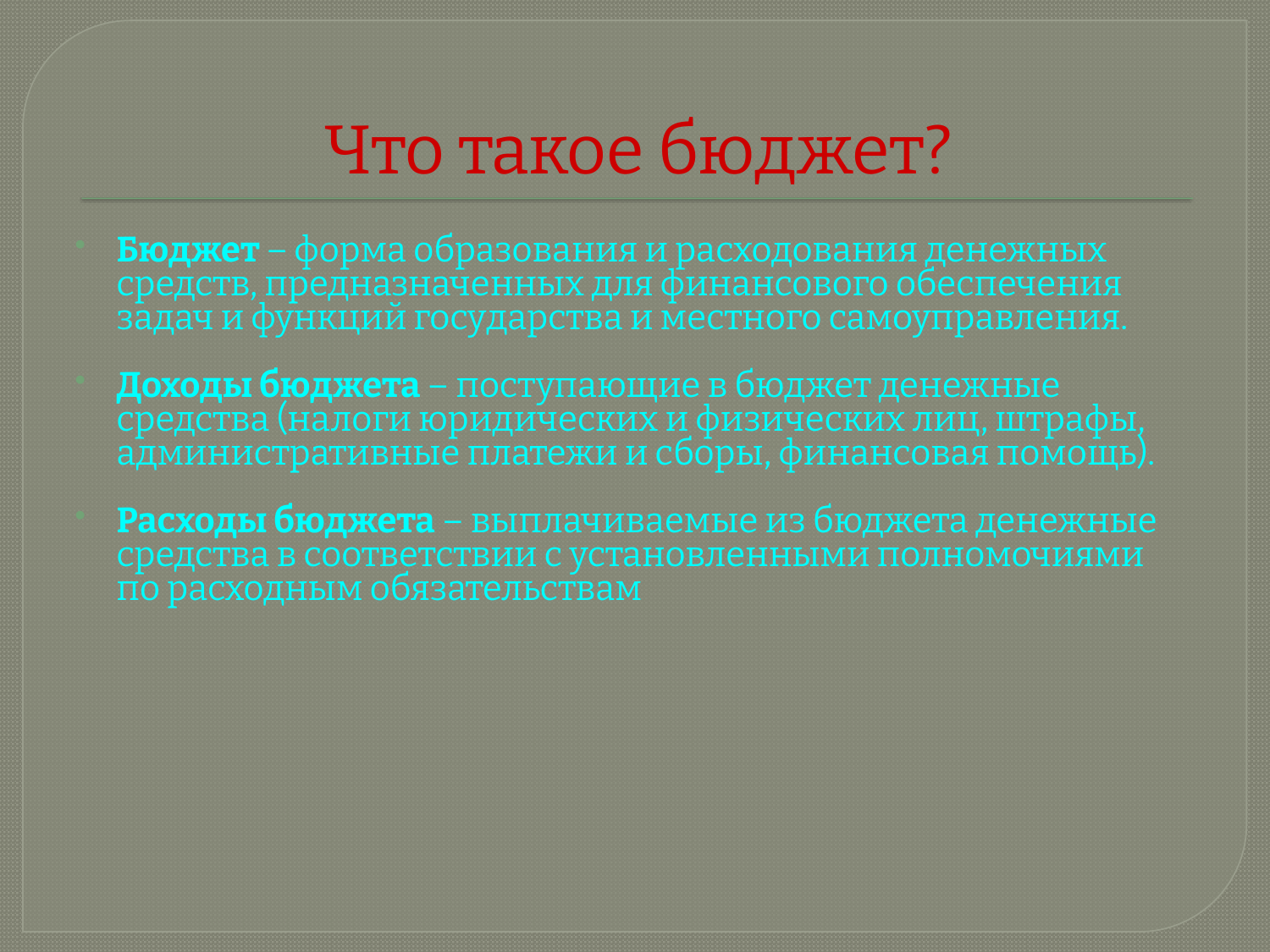

# Что такое бюджет?
Бюджет – форма образования и расходования денежных средств, предназначенных для финансового обеспечения задач и функций государства и местного самоуправления.

Доходы бюджета – поступающие в бюджет денежные средства (налоги юридических и физических лиц, штрафы, административные платежи и сборы, финансовая помощь).

Расходы бюджета – выплачиваемые из бюджета денежные средства в соответствии с установленными полномочиями по расходным обязательствам